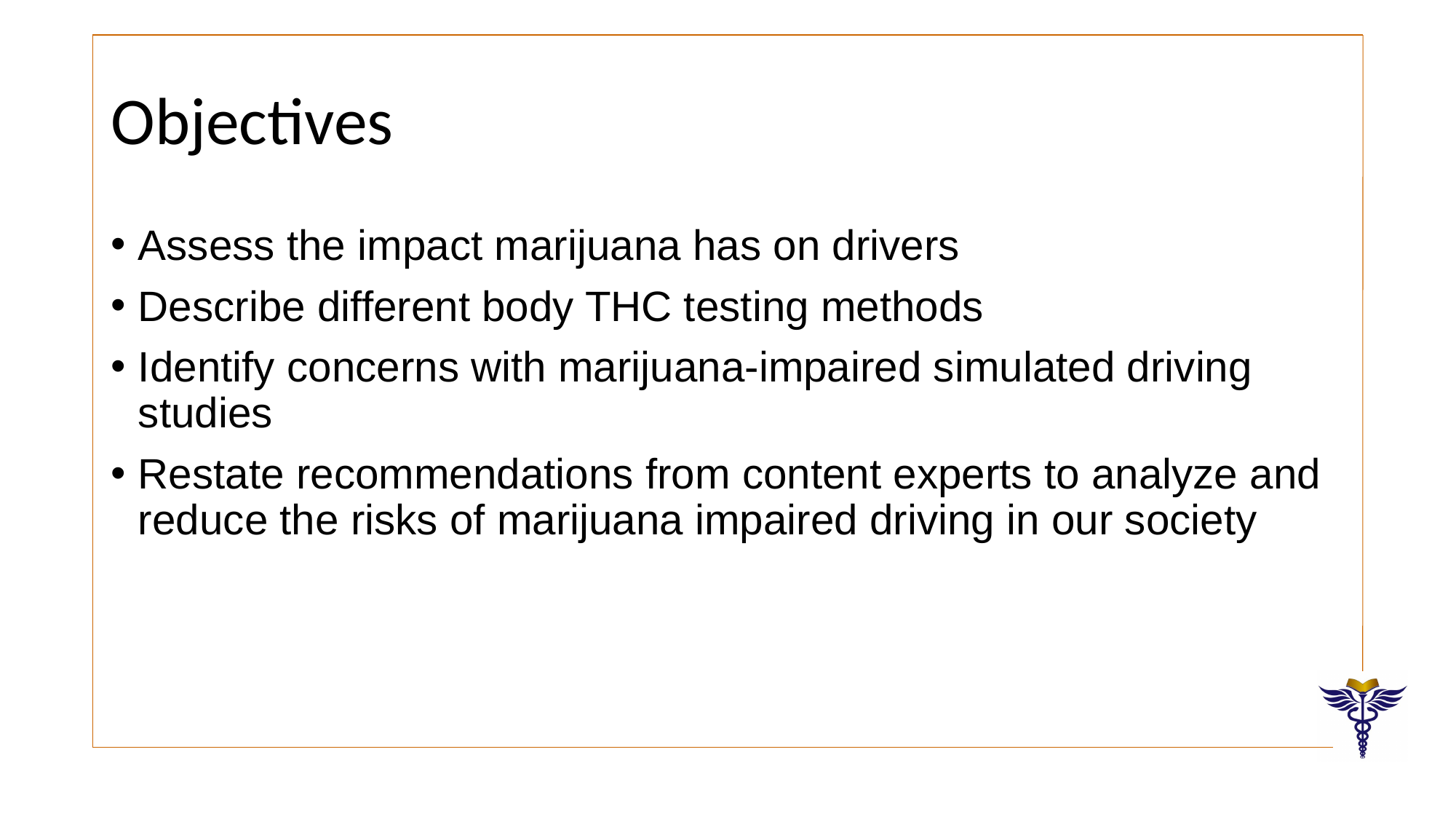

# Objectives
Assess the impact marijuana has on drivers
Describe different body THC testing methods
Identify concerns with marijuana-impaired simulated driving studies
Restate recommendations from content experts to analyze and reduce the risks of marijuana impaired driving in our society